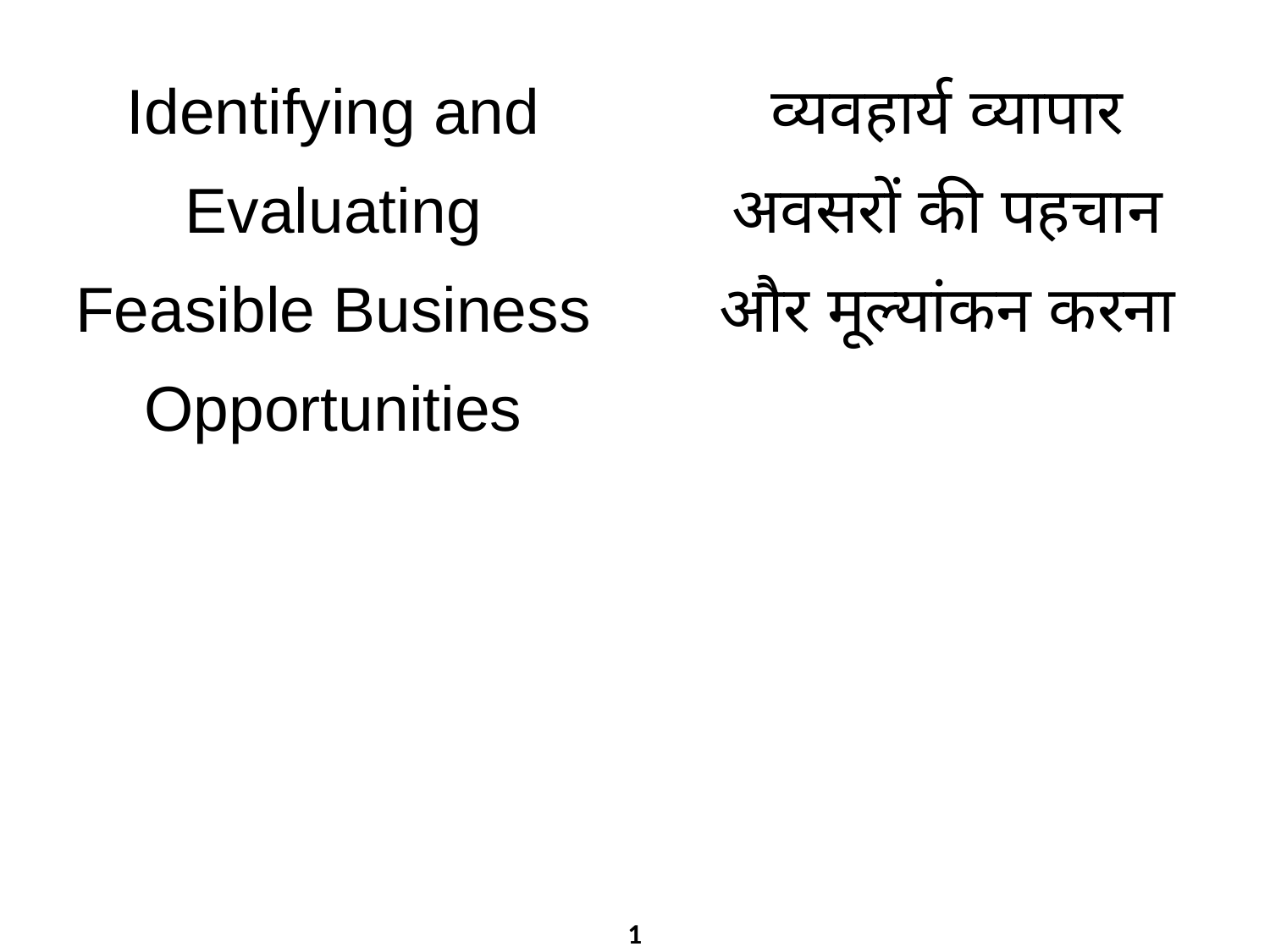

Identifying and Evaluating Feasible Business Opportunities

व्यवहार्य व्यापार अवसरों की पहचान और मूल्यांकन करना
1